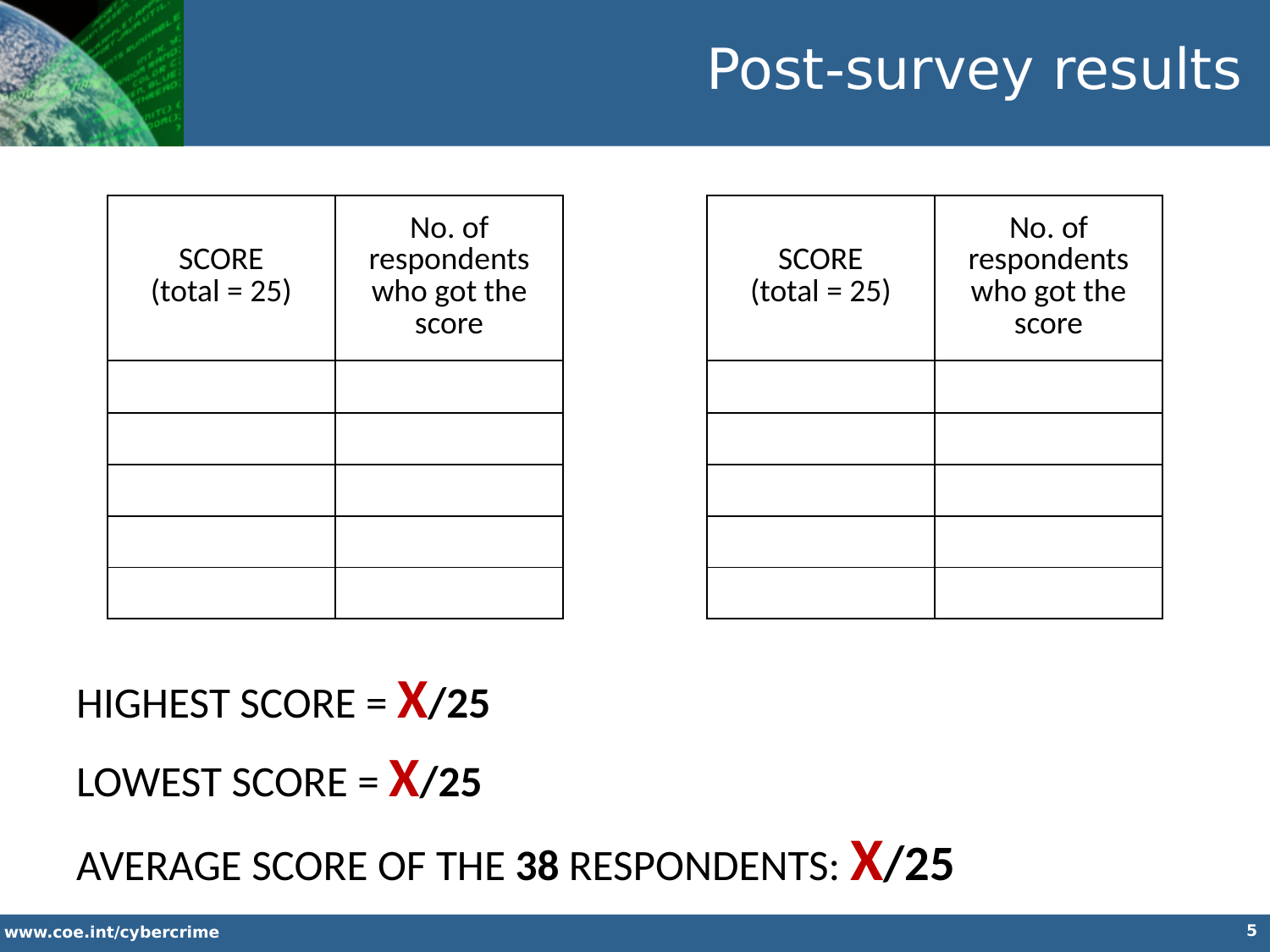

Post-survey results
| SCORE (total = 25) | No. of respondents who got the score |
| --- | --- |
|  |  |
|  |  |
|  |  |
|  |  |
|  |  |
| SCORE (total = 25) | No. of respondents who got the score |
| --- | --- |
|  |  |
|  |  |
|  |  |
|  |  |
|  |  |
HIGHEST SCORE = X/25
LOWEST SCORE = X/25
AVERAGE SCORE OF THE 38 RESPONDENTS: X/25